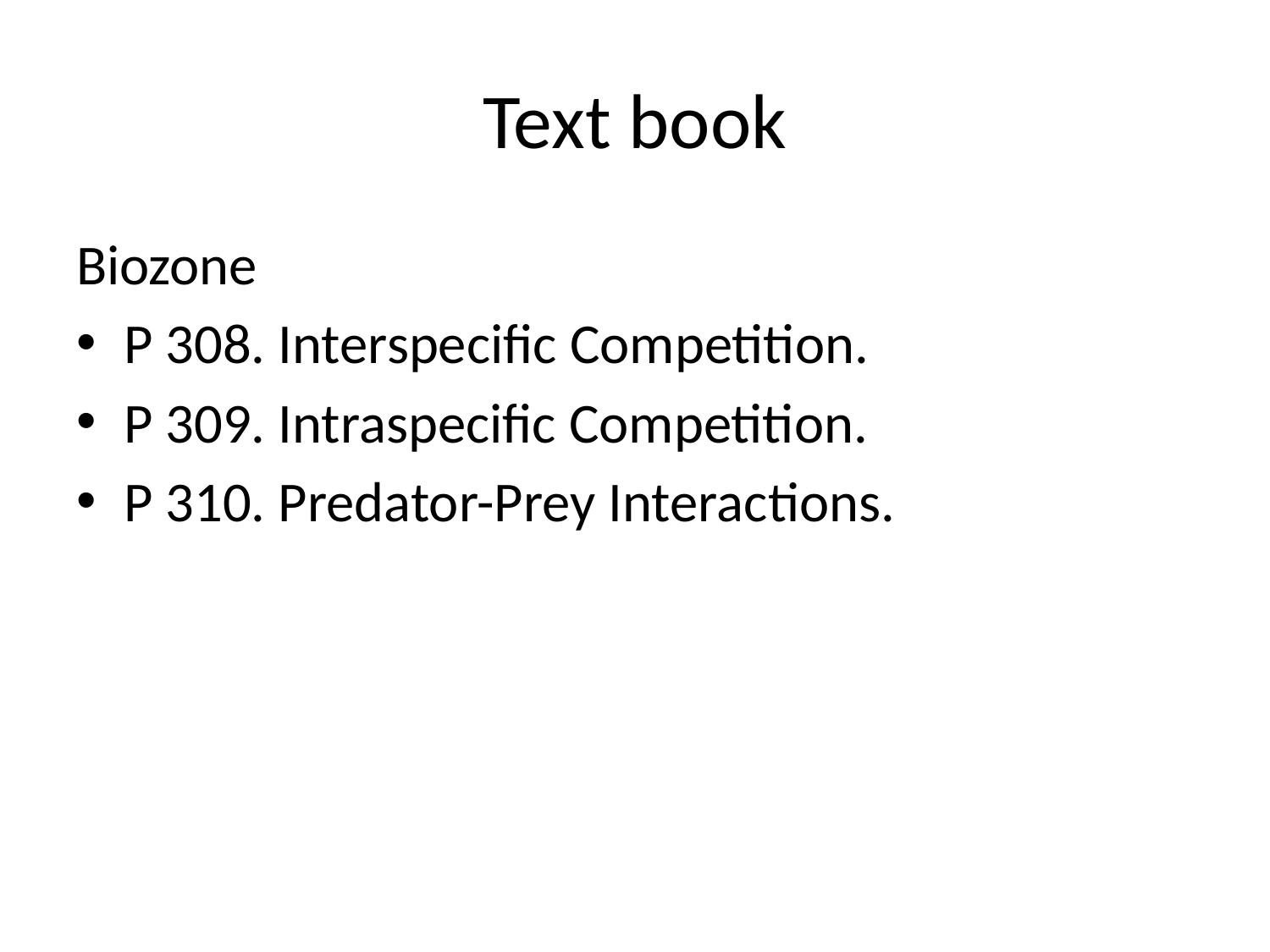

# Text book
Biozone
P 308. Interspecific Competition.
P 309. Intraspecific Competition.
P 310. Predator-Prey Interactions.